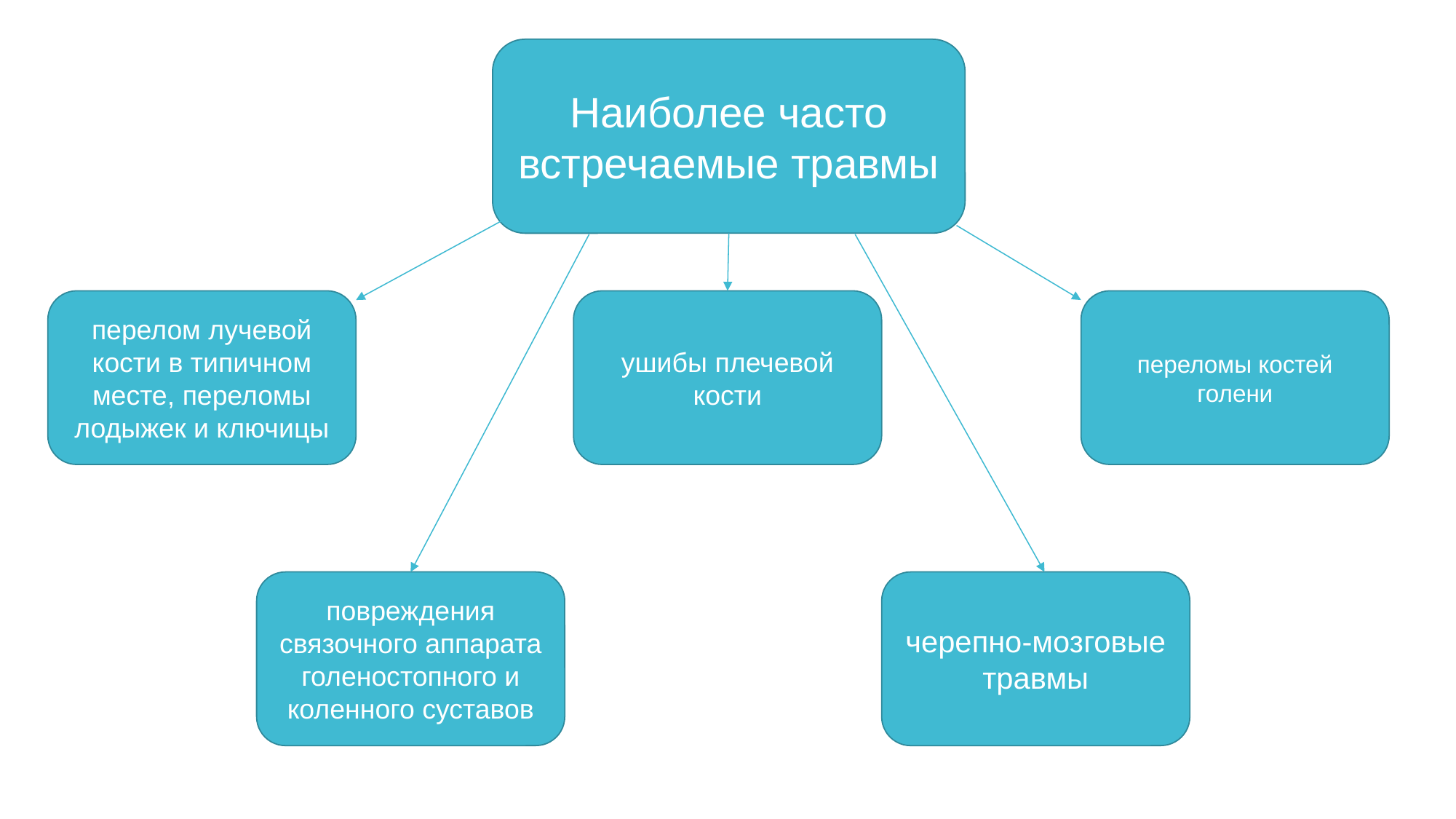

Наиболее часто встречаемые травмы
перелом лучевой кости в типичном месте, переломы лодыжек и ключицы
переломы костей голени
ушибы плечевой кости
повреждения связочного аппарата голеностопного и коленного суставов
черепно-мозговые травмы